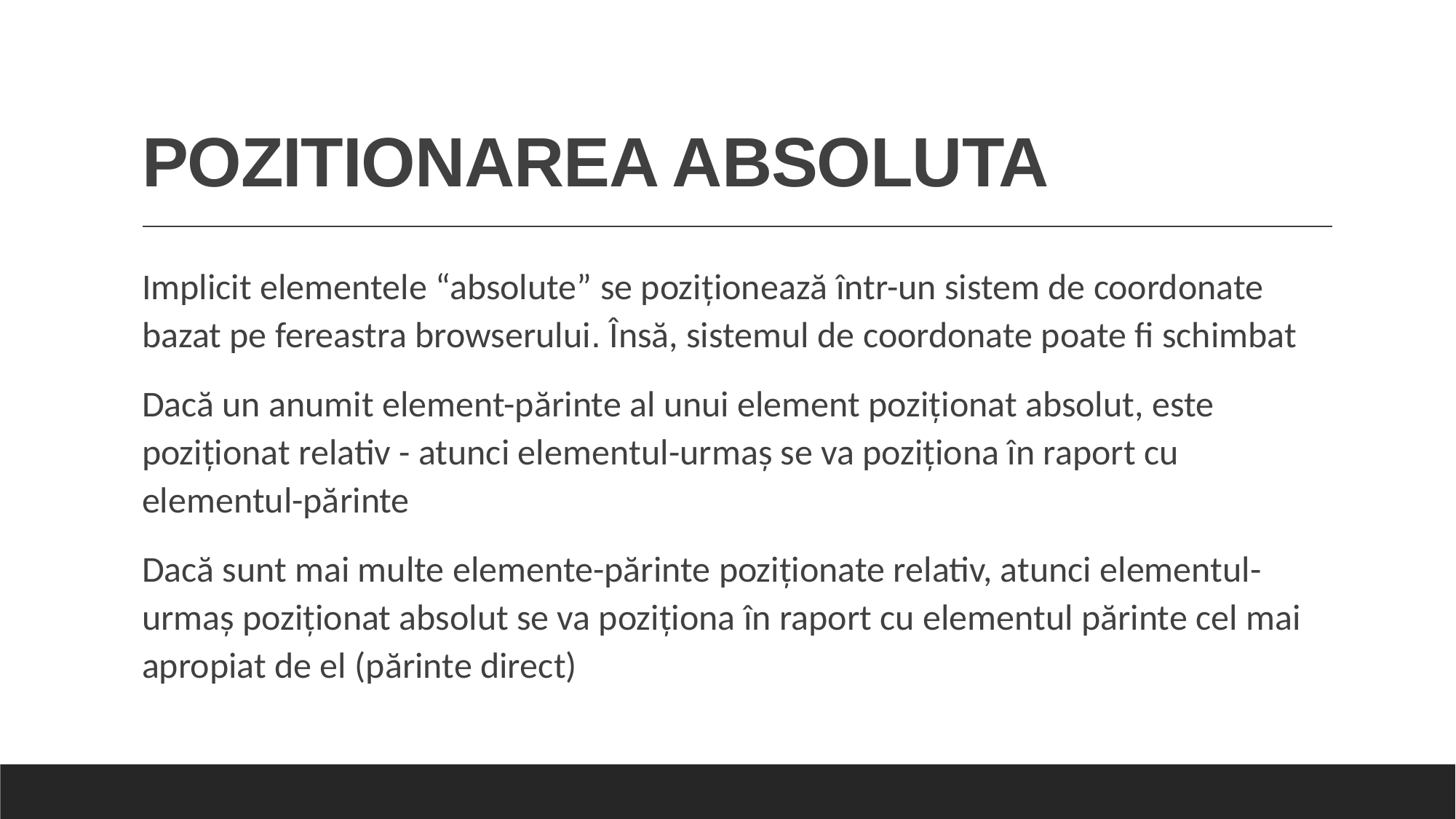

# POZITIONAREA ABSOLUTA
Implicit elementele “absolute” se poziționează într-un sistem de coordonate bazat pe fereastra browserului. Însă, sistemul de coordonate poate fi schimbat
Dacă un anumit element-părinte al unui element poziționat absolut, este poziționat relativ - atunci elementul-urmaș se va poziționa în raport cu elementul-părinte
Dacă sunt mai multe elemente-părinte poziționate relativ, atunci elementul-urmaș poziționat absolut se va poziționa în raport cu elementul părinte cel mai apropiat de el (părinte direct)